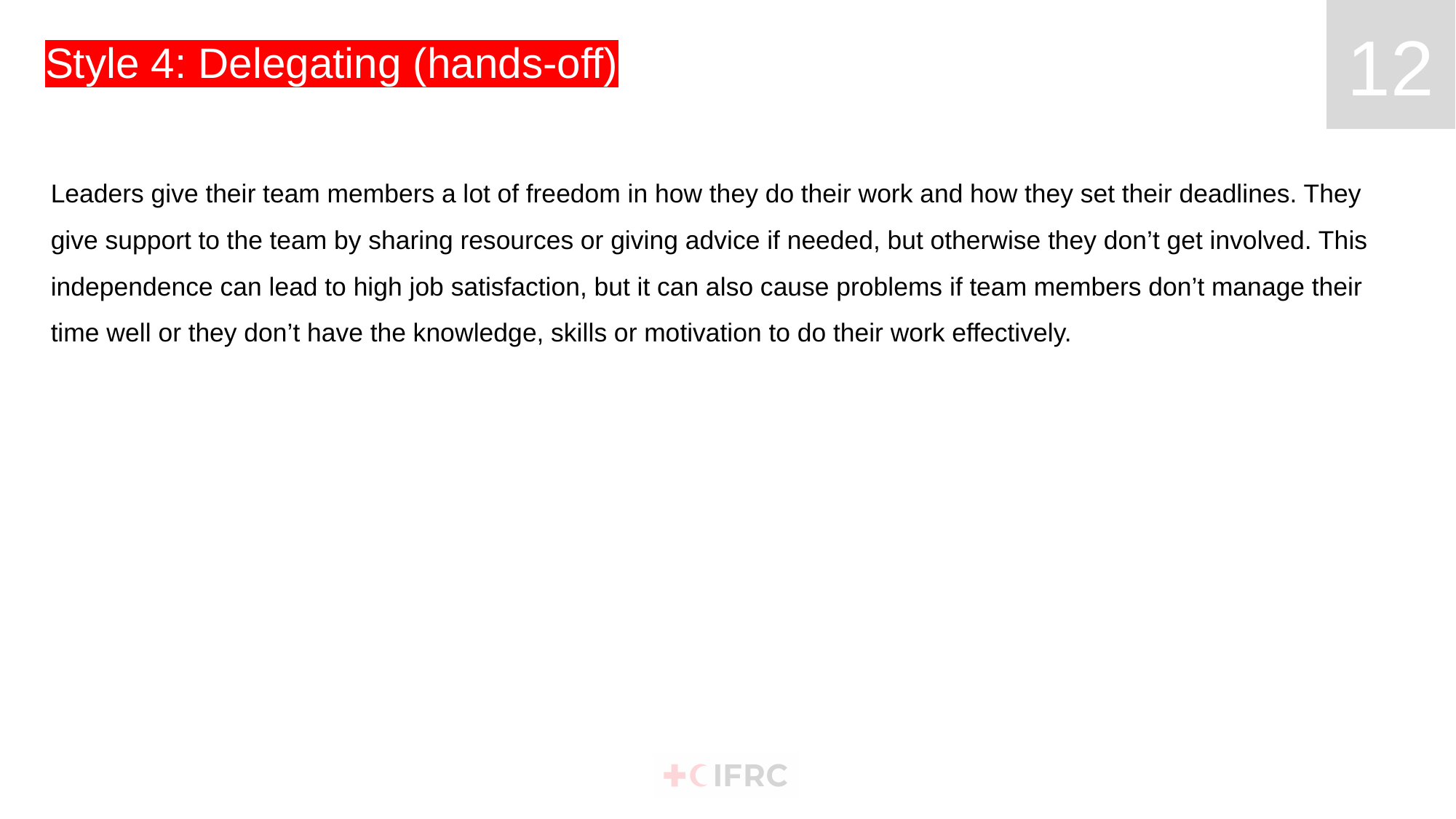

# Style 4: Delegating (hands-off)
Leaders give their team members a lot of freedom in how they do their work and how they set their deadlines. They give support to the team by sharing resources or giving advice if needed, but otherwise they don’t get involved. This independence can lead to high job satisfaction, but it can also cause problems if team members don’t manage their time well or they don’t have the knowledge, skills or motivation to do their work effectively.